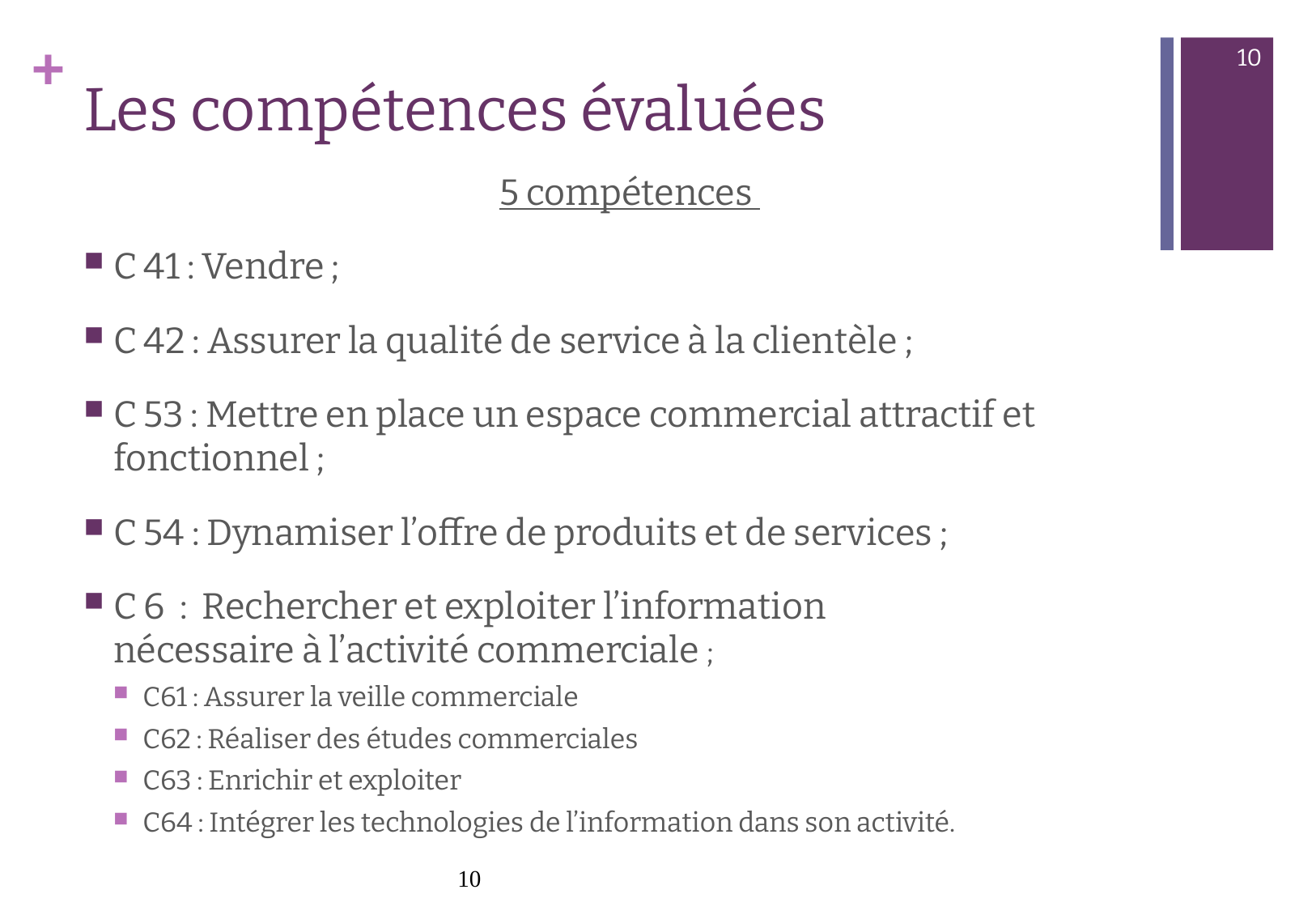

10
# Les compétences évaluées
5 compétences
C 41 : Vendre ;
C 42 : Assurer la qualité de service à la clientèle ;
C 53 : Mettre en place un espace commercial attractif et fonctionnel ;
C 54 : Dynamiser l’offre de produits et de services ;
C 6  :  Rechercher et exploiter l’information 		             	  nécessaire à l’activité commerciale ;
C61 : Assurer la veille commerciale
C62 : Réaliser des études commerciales
C63 : Enrichir et exploiter
C64 : Intégrer les technologies de l’information dans son activité.
10